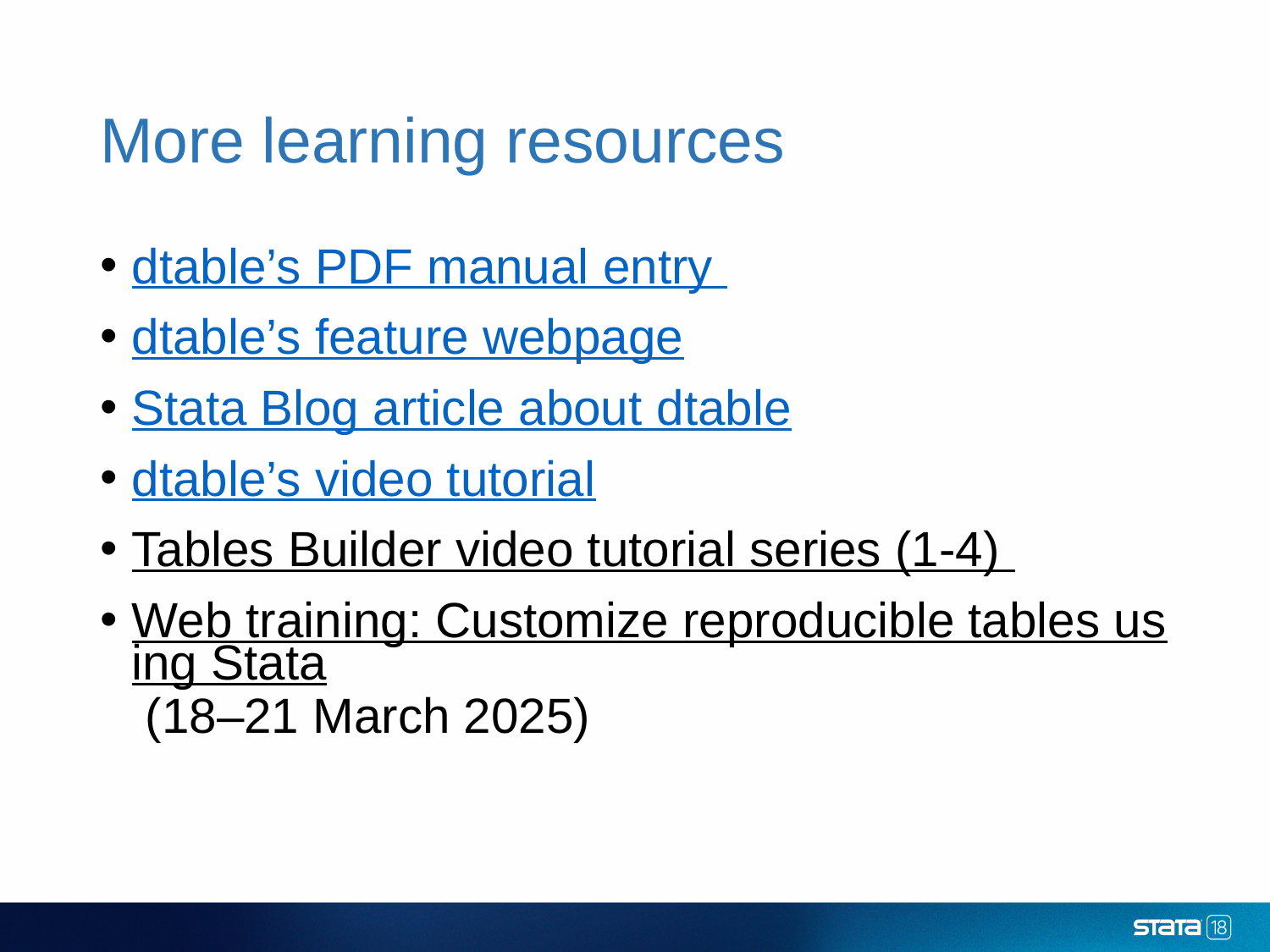

# More learning resources
dtable’s PDF manual entry
dtable’s feature webpage
Stata Blog article about dtable
dtable’s video tutorial
Tables Builder video tutorial series (1-4)
Web training: Customize reproducible tables using Stata (18–21 March 2025)